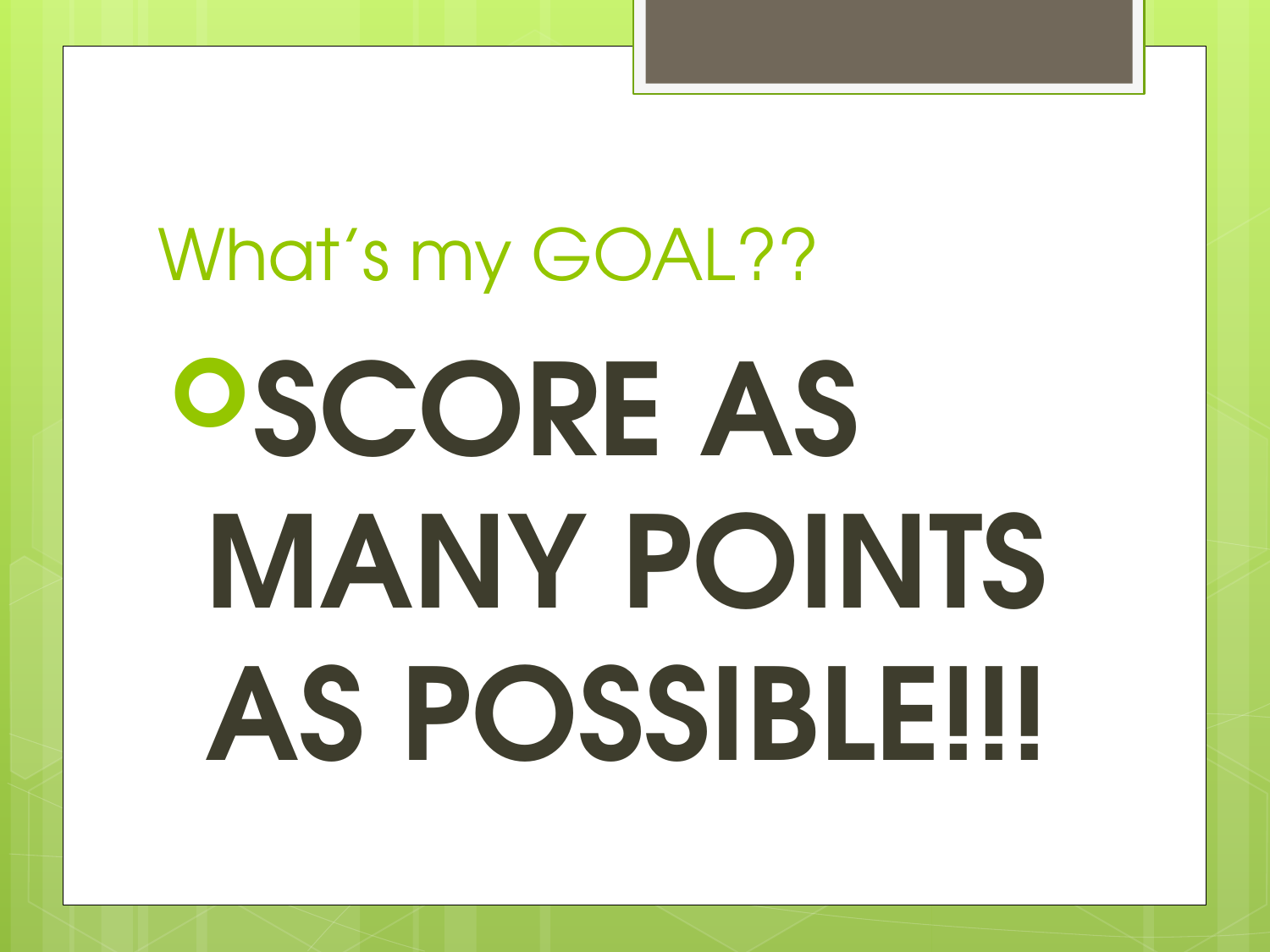

# What’s my GOAL??
SCORE AS MANY POINTS AS POSSIBLE!!!